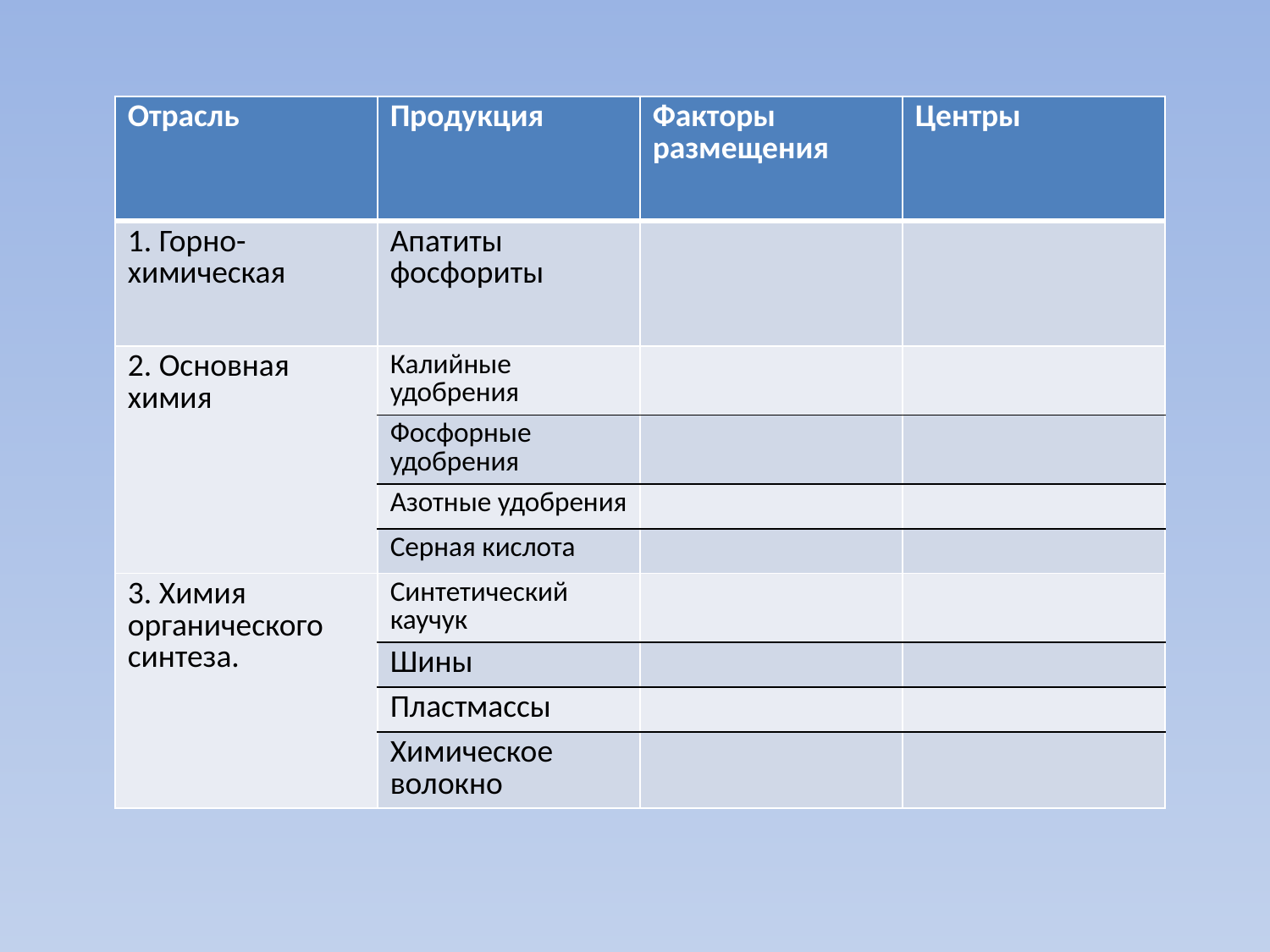

| Отрасль | Продукция | Факторы размещения | Центры |
| --- | --- | --- | --- |
| 1. Горно-химическая | Апатиты фосфориты |  |  |
| 2. Основная химия | Калийные удобрения |  |  |
|  | Фосфорные удобрения |  |  |
|  | Азотные удобрения |  |  |
|  | Серная кислота |  |  |
| 3. Химия органического синтеза. | Синтетический каучук |  |  |
|  | Шины |  |  |
|  | Пластмассы |  |  |
|  | Химическое волокно |  |  |